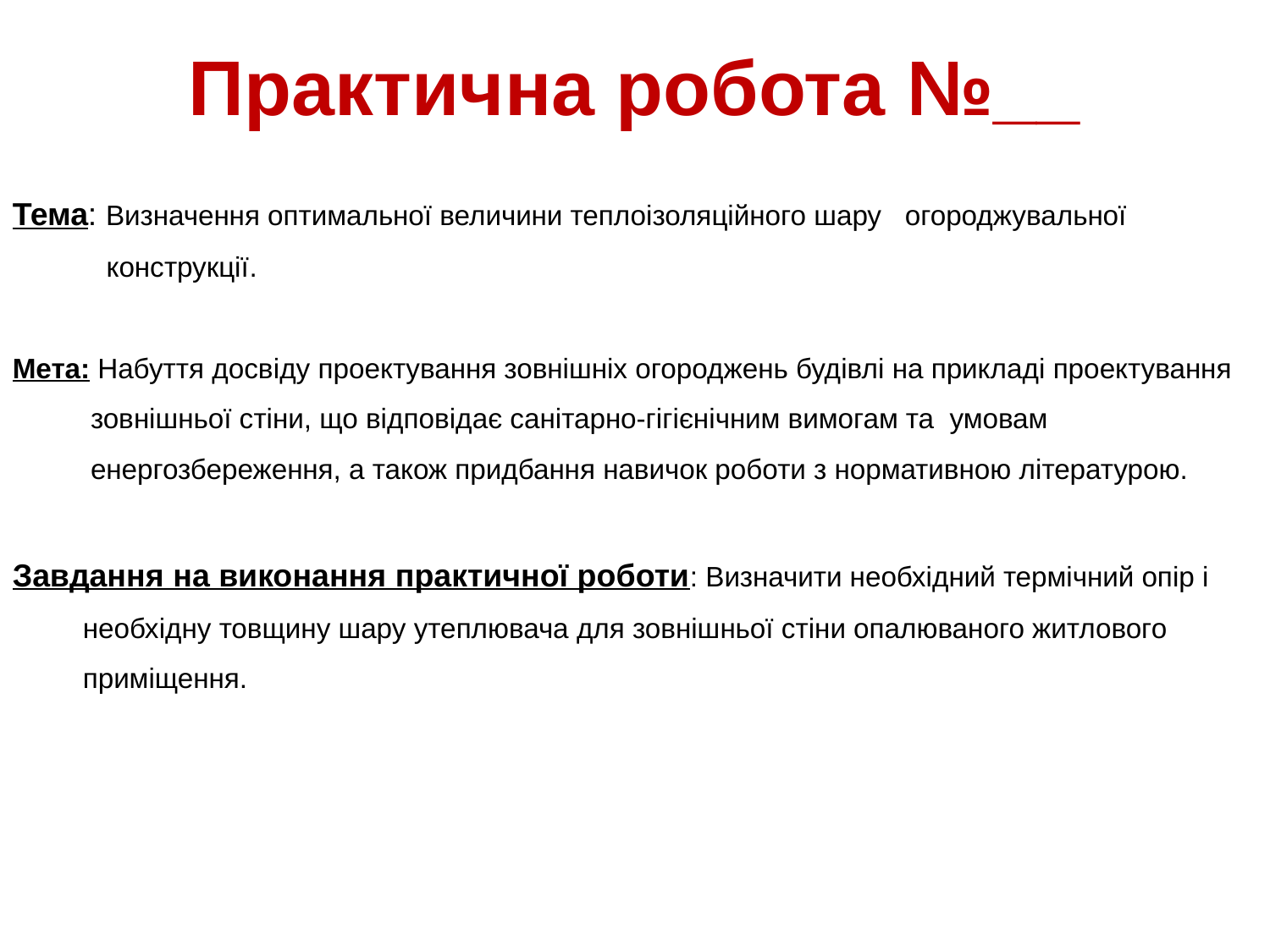

# Практична робота №__
Тема: Визначення оптимальної величини теплоізоляційного шару   огороджувальної
            конструкції.

Мета: Набуття досвіду проектування зовнішніх огороджень будівлі на прикладі проектування
          зовнішньої стіни, що відповідає санітарно-гігієнічним вимогам та  умовам
          енергозбереження, а також придбання навичок роботи з нормативною літературою.

Завдання на виконання практичної роботи: Визначити необхідний термічний опір і
         необхідну товщину шару утеплювача для зовнішньої стіни опалюваного житлового
         приміщення.